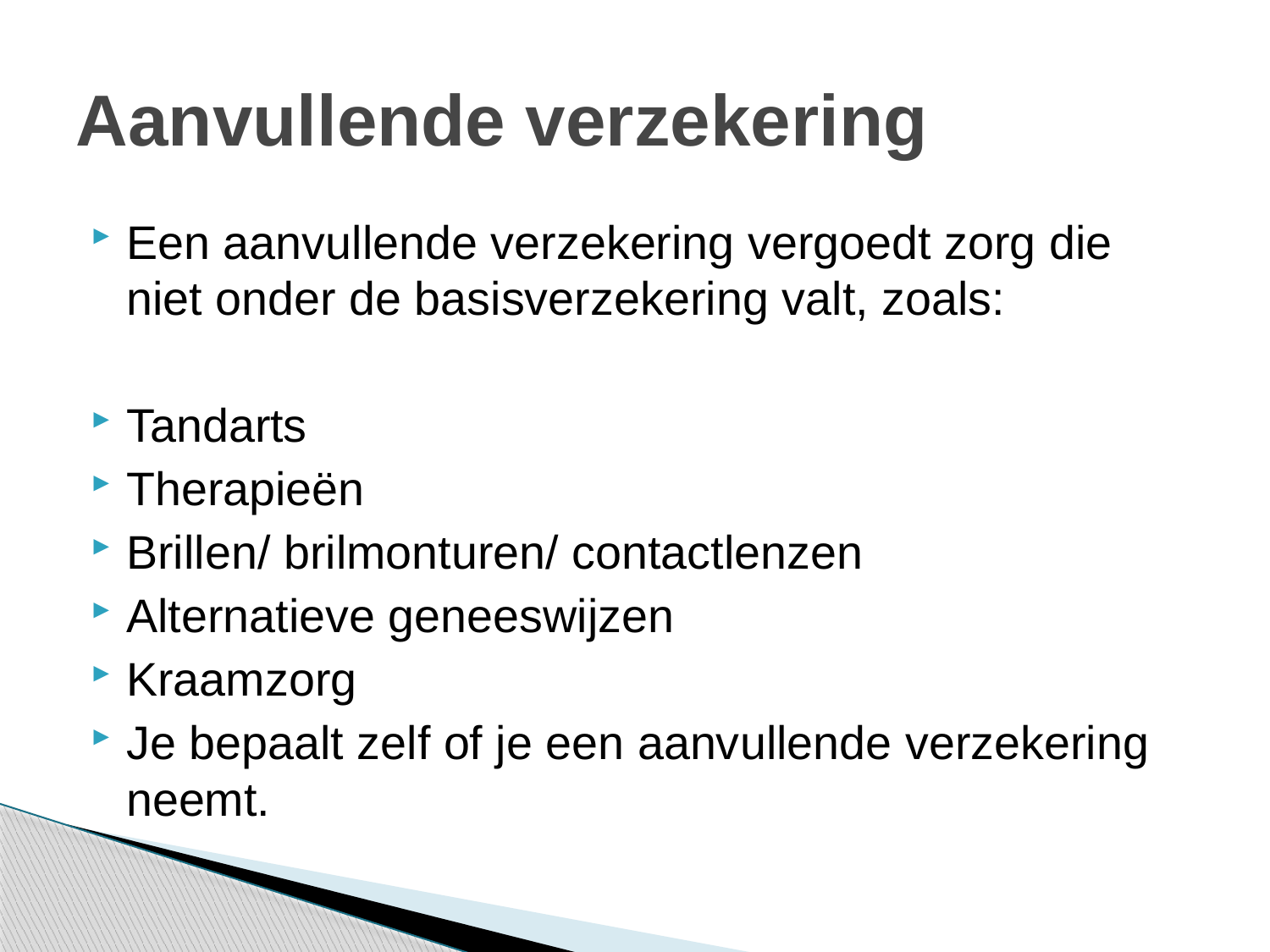

# Aanvullende verzekering
Een aanvullende verzekering vergoedt zorg die niet onder de basisverzekering valt, zoals:

Tandarts
Therapieën
Brillen/ brilmonturen/ contactlenzen
Alternatieve geneeswijzen
Kraamzorg
Je bepaalt zelf of je een aanvullende verzekering neemt.